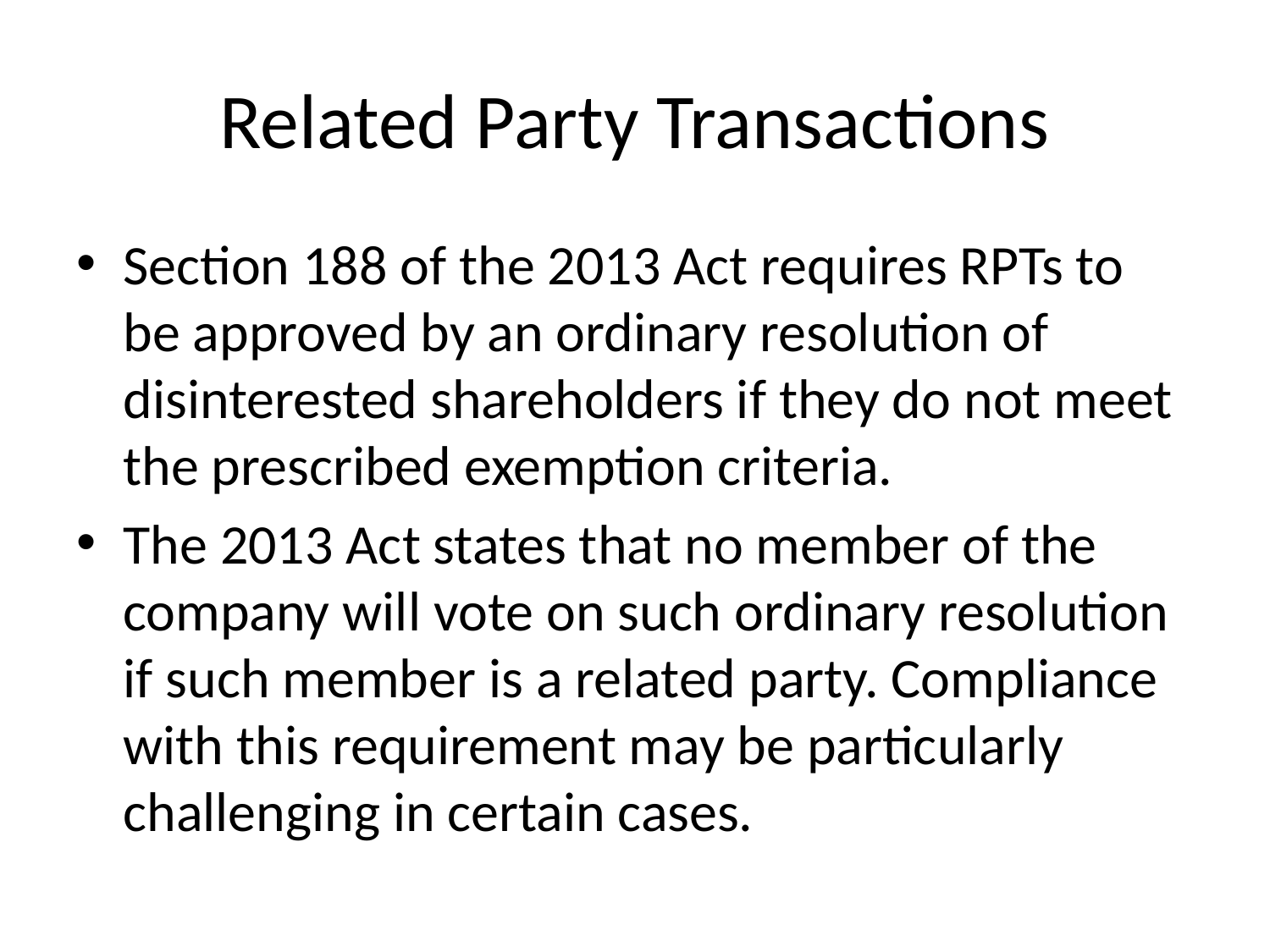

# Related Party Transactions
Section 188 of the 2013 Act requires RPTs to be approved by an ordinary resolution of disinterested shareholders if they do not meet the prescribed exemption criteria.
The 2013 Act states that no member of the company will vote on such ordinary resolution if such member is a related party. Compliance with this requirement may be particularly challenging in certain cases.